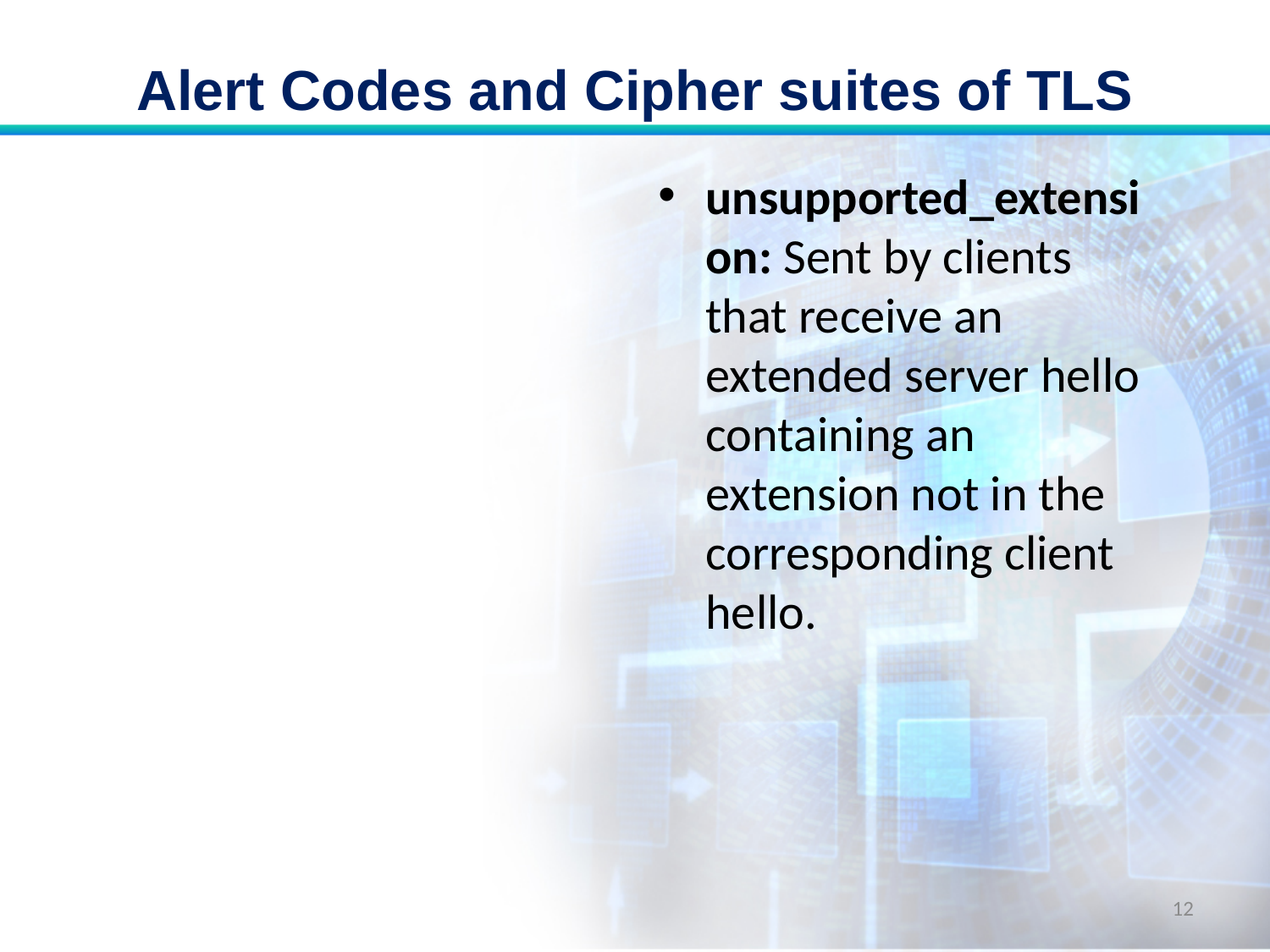

# Alert Codes and Cipher suites of TLS
unsupported_extension: Sent by clients that receive an extended server hello containing an extension not in the corresponding client hello.
12